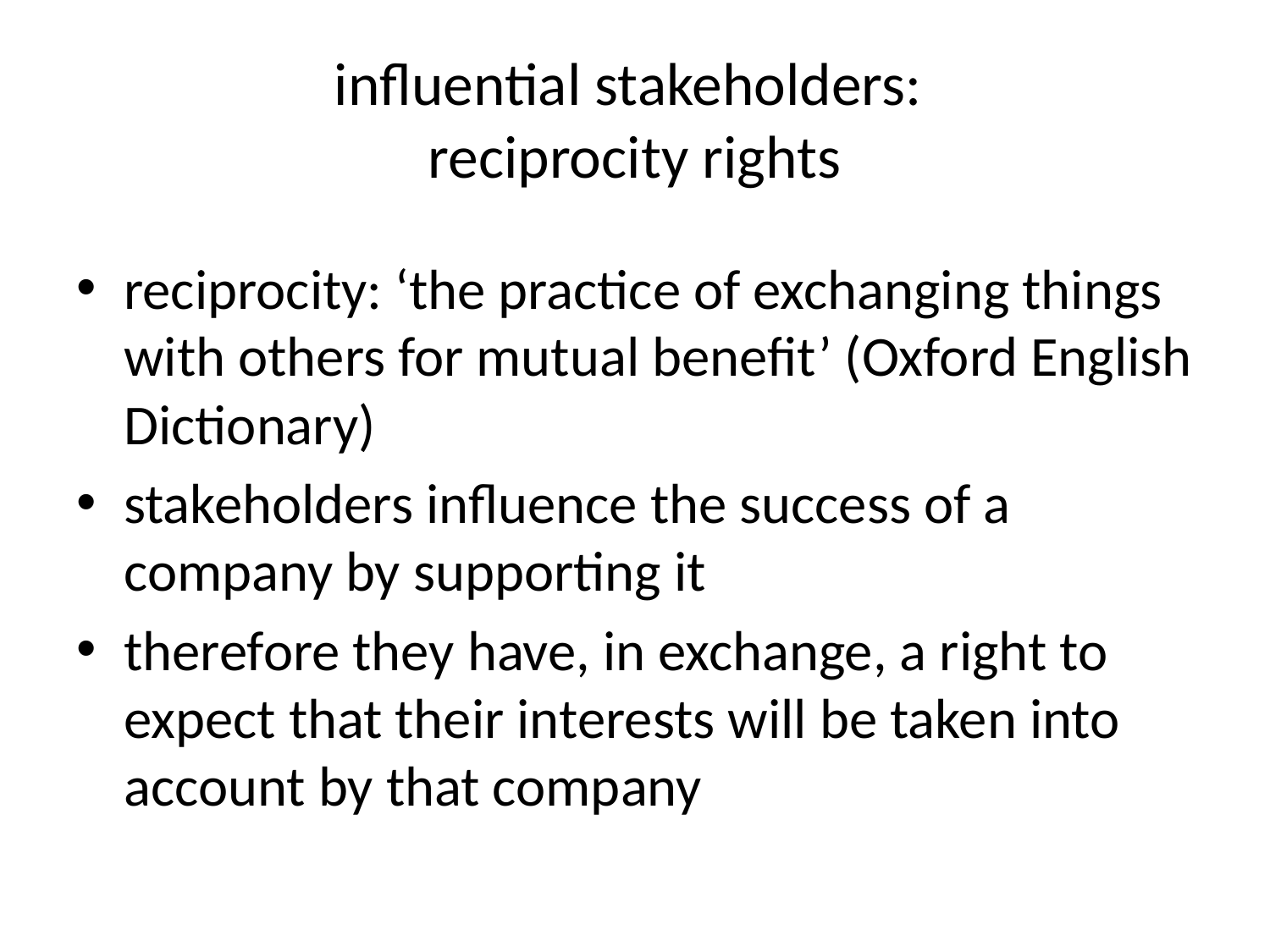

# influential stakeholders: reciprocity rights
reciprocity: ‘the practice of exchanging things with others for mutual benefit’ (Oxford English Dictionary)
stakeholders influence the success of a company by supporting it
therefore they have, in exchange, a right to expect that their interests will be taken into account by that company